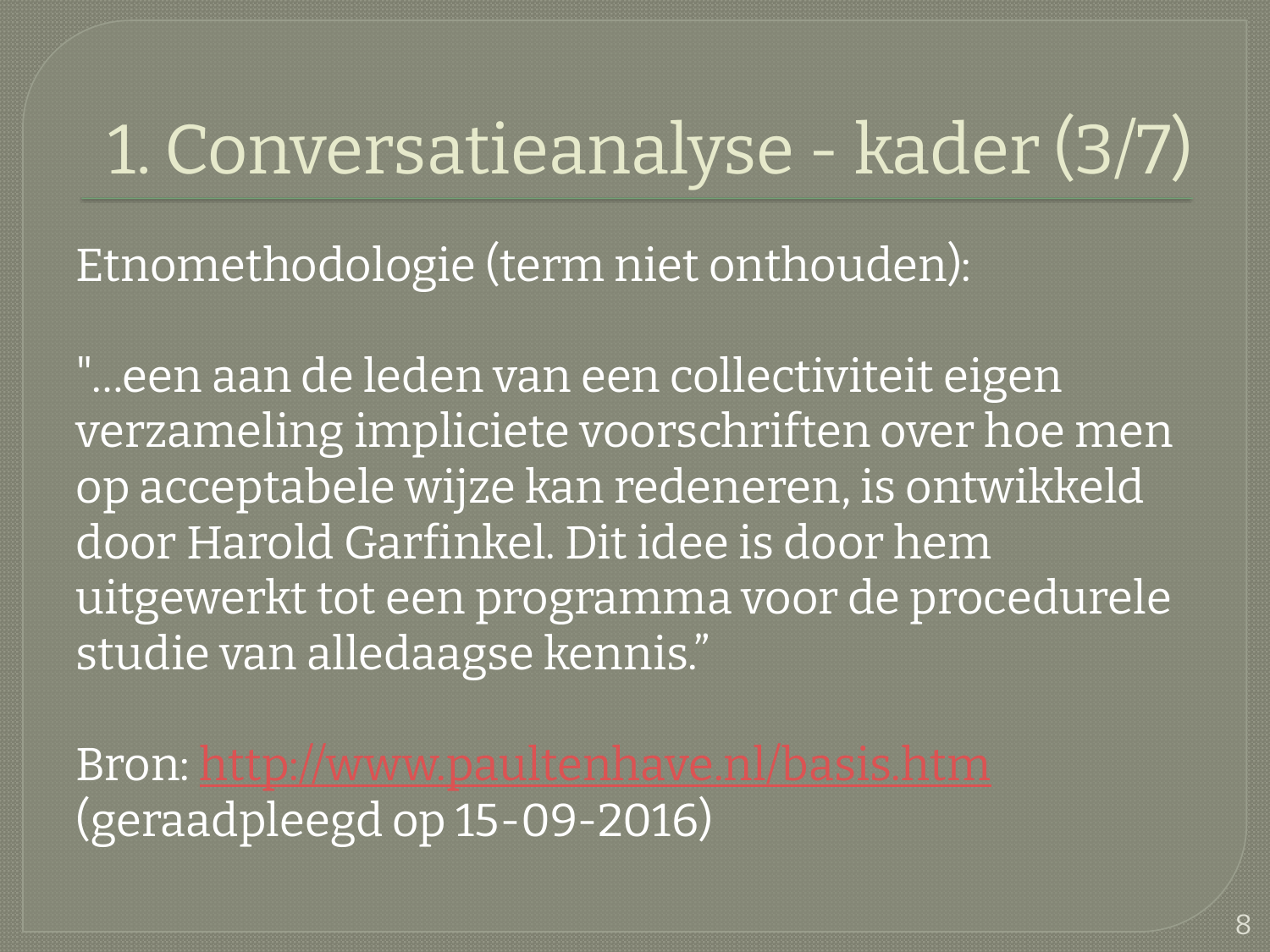

# 1. Conversatieanalyse - kader (3/7)
Etnomethodologie (term niet onthouden):

"…een aan de leden van een collectiviteit eigen verzameling impliciete voorschriften over hoe men op acceptabele wijze kan redeneren, is ontwikkeld door Harold Garfinkel. Dit idee is door hem uitgewerkt tot een programma voor de procedurele studie van alledaagse kennis.”

Bron: http://www.paultenhave.nl/basis.htm
(geraadpleegd op 15-09-2016)

8